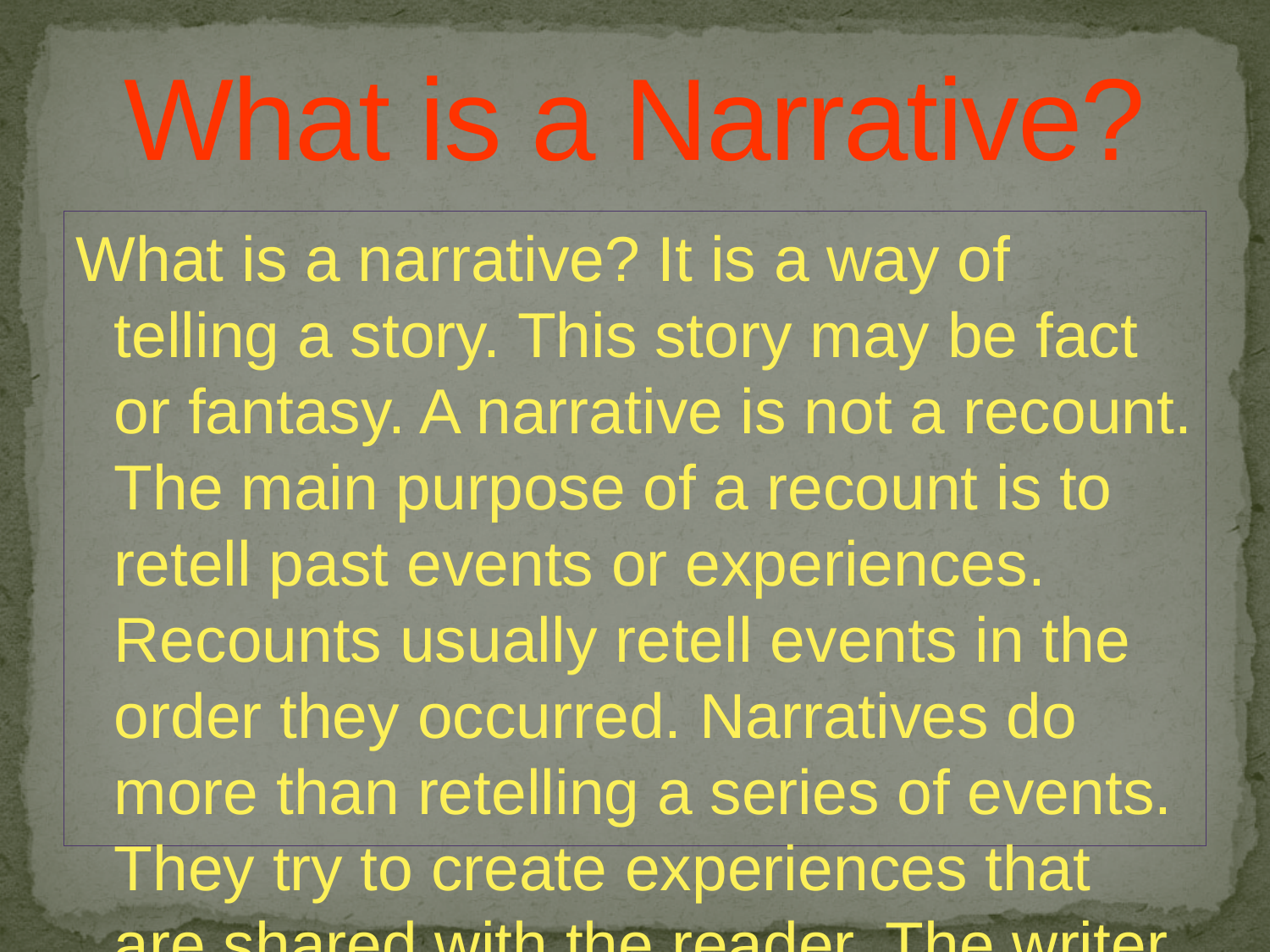

# What is a Narrative?
What is a narrative? It is a way of telling a story. This story may be fact or fantasy. A narrative is not a recount. The main purpose of a recount is to retell past events or experiences. Recounts usually retell events in the order they occurred. Narratives do more than retelling a series of events. They try to create experiences that are shared with the reader. The writer uses many literary techniques to capture the reader’s attention.